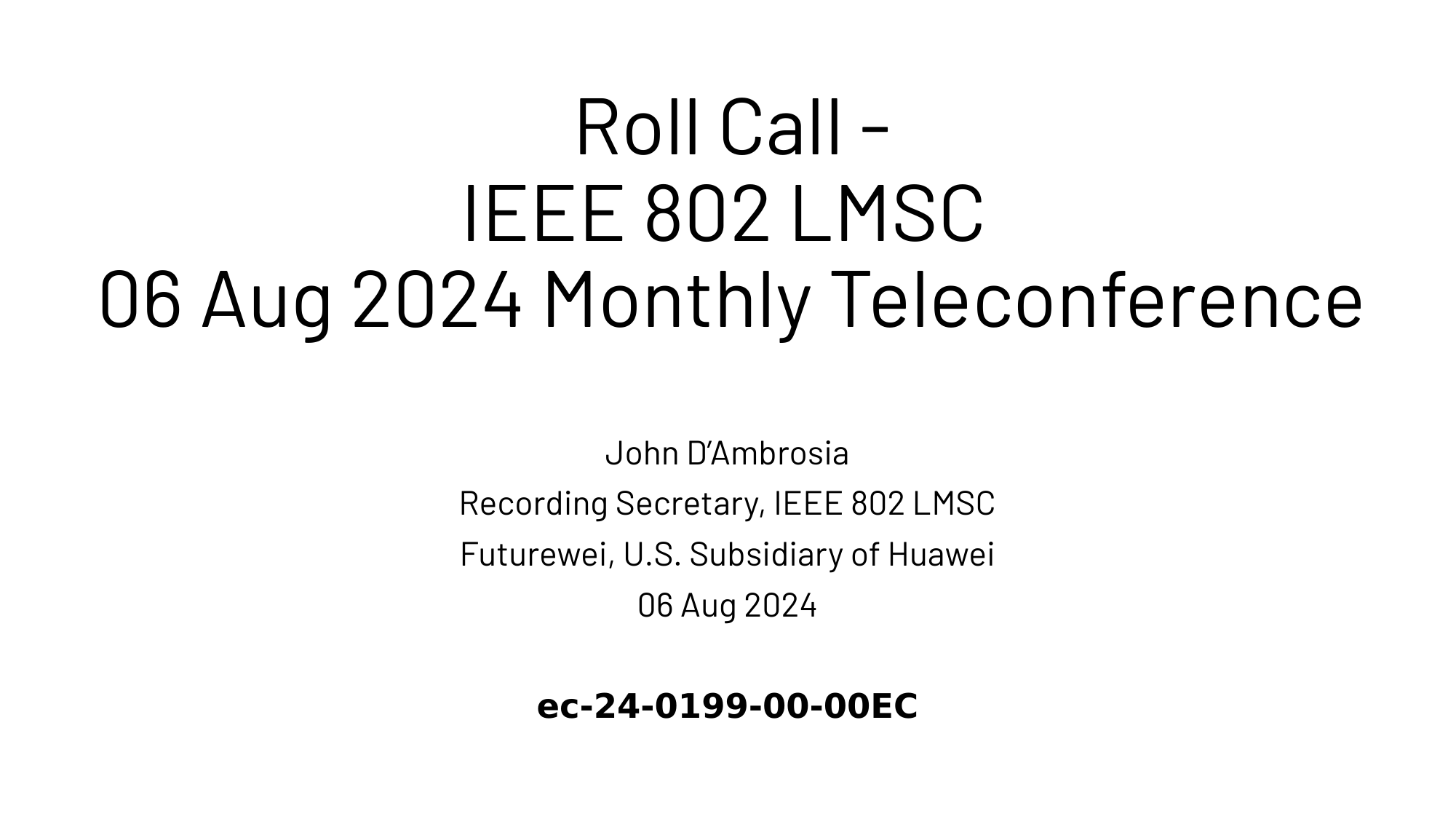

# Roll Call - IEEE 802 LMSC 06 Aug 2024 Monthly Teleconference
John D’Ambrosia
Recording Secretary, IEEE 802 LMSC
Futurewei, U.S. Subsidiary of Huawei
06 Aug 2024

ec-24-0199-00-00EC